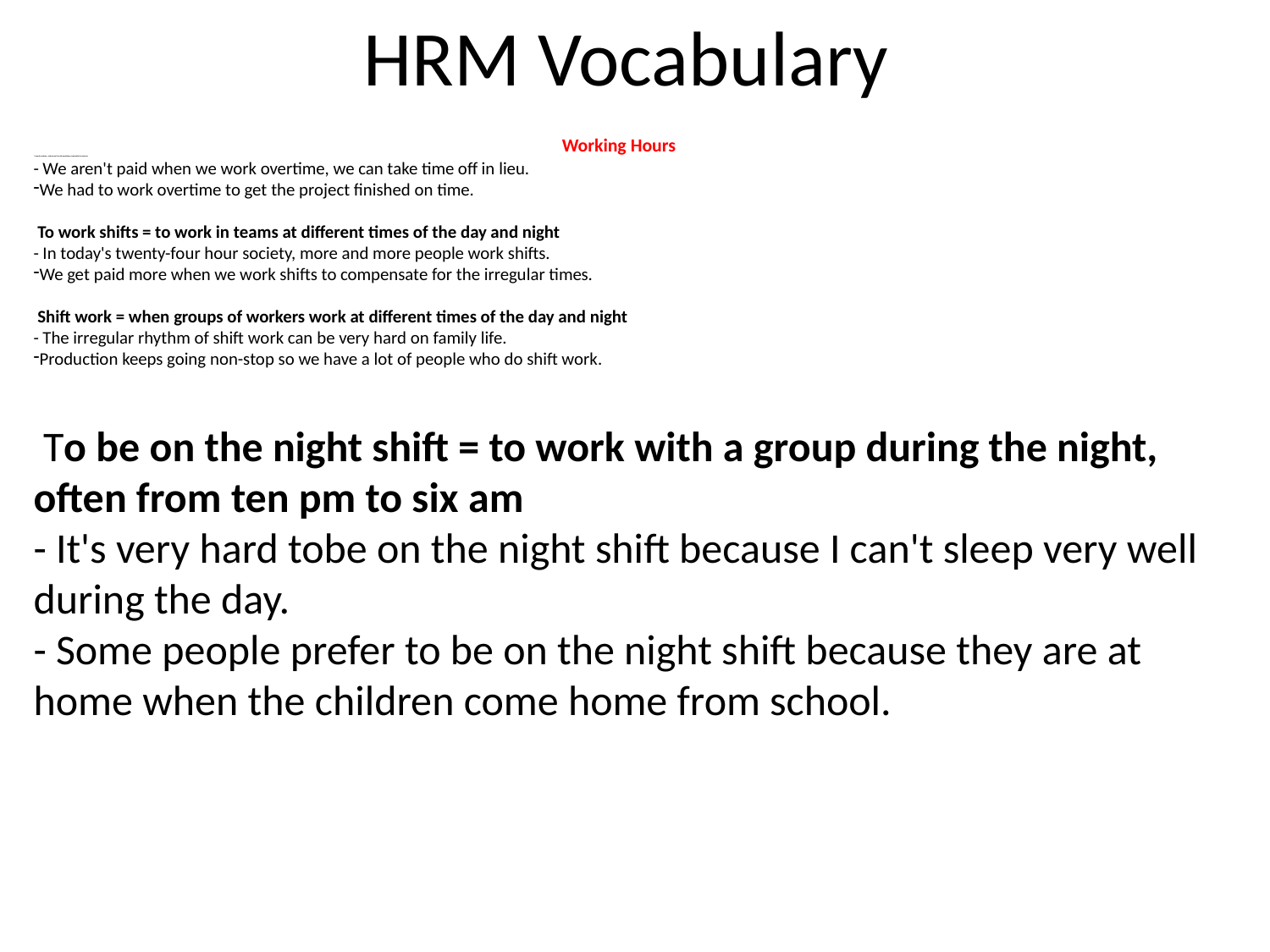

# HRM Vocabulary
Working Hours
 To work overtime = to do more than the usual hours required by the contract
- We aren't paid when we work overtime, we can take time off in lieu.
We had to work overtime to get the project finished on time.

 To work shifts = to work in teams at different times of the day and night
- In today's twenty-four hour society, more and more people work shifts.
We get paid more when we work shifts to compensate for the irregular times.

 Shift work = when groups of workers work at different times of the day and night
- The irregular rhythm of shift work can be very hard on family life.
Production keeps going non-stop so we have a lot of people who do shift work.

 To be on the night shift = to work with a group during the night, often from ten pm to six am
- It's very hard tobe on the night shift because I can't sleep very well during the day.
- Some people prefer to be on the night shift because they are at home when the children come home from school.